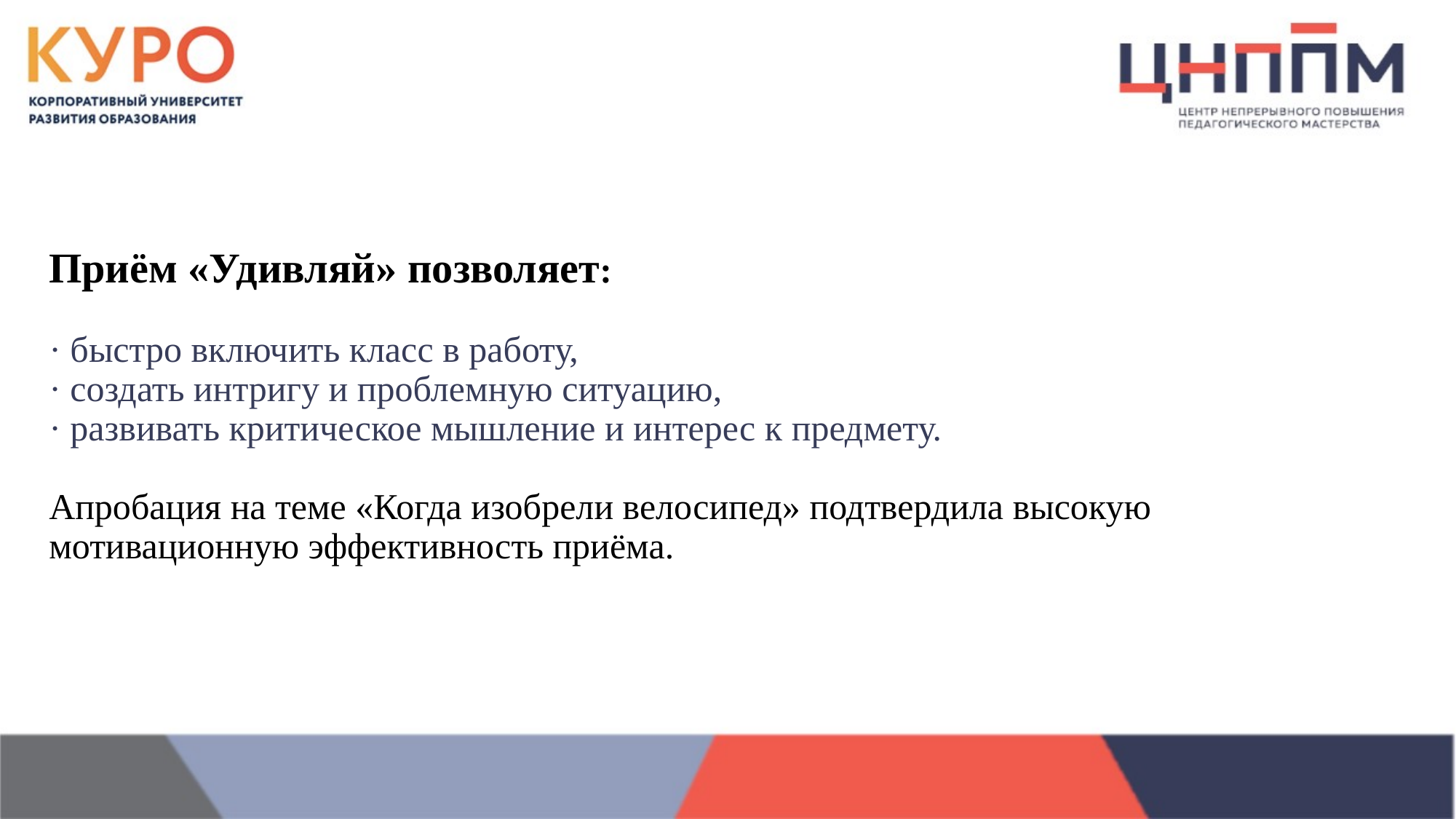

Приём «Удивляй» позволяет:
· быстро включить класс в работу,
· создать интригу и проблемную ситуацию,
· развивать критическое мышление и интерес к предмету.
Апробация на теме «Когда изобрели велосипед» подтвердила высокую мотивационную эффективность приёма.